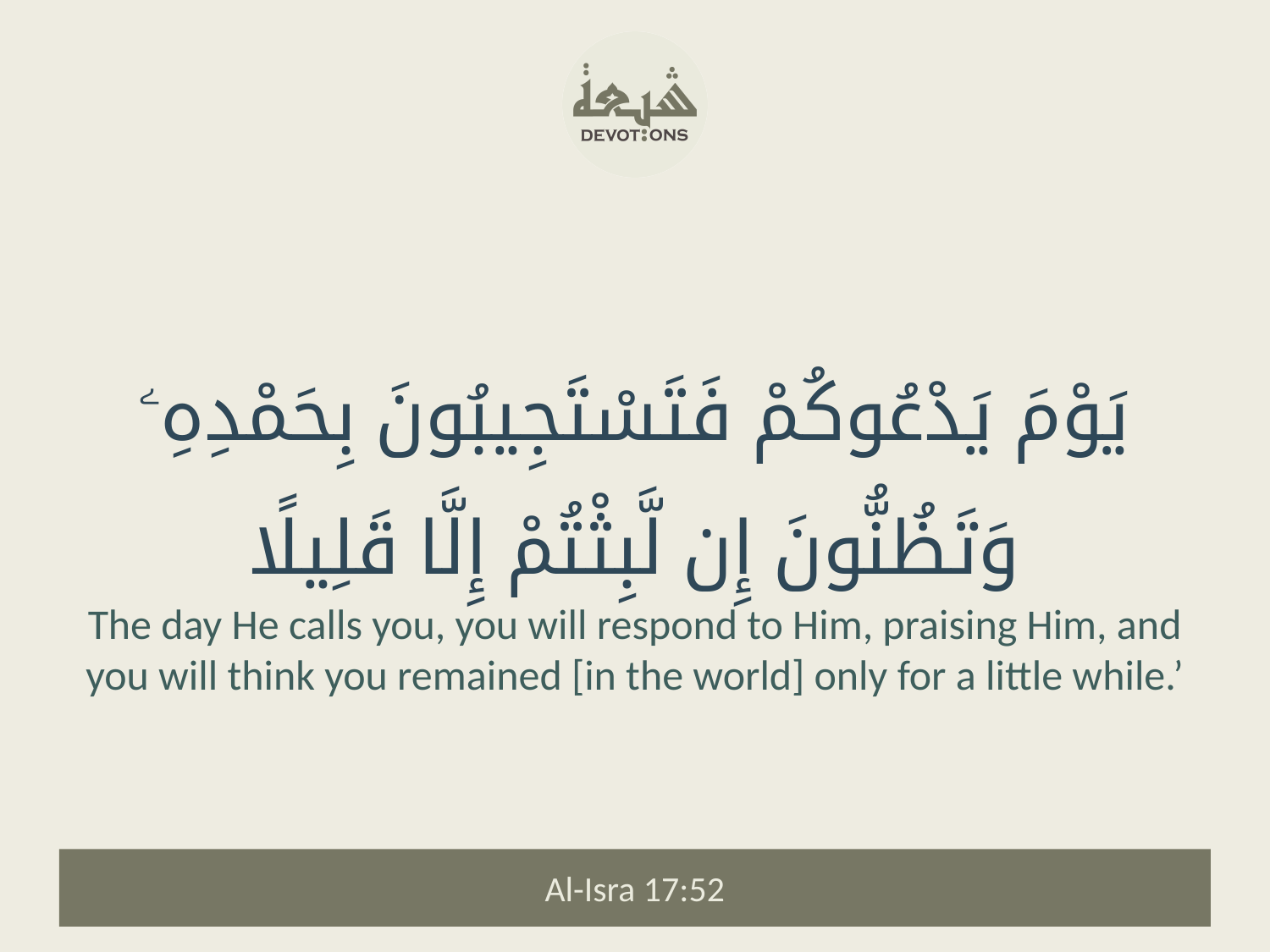

يَوْمَ يَدْعُوكُمْ فَتَسْتَجِيبُونَ بِحَمْدِهِۦ وَتَظُنُّونَ إِن لَّبِثْتُمْ إِلَّا قَلِيلًا
The day He calls you, you will respond to Him, praising Him, and you will think you remained [in the world] only for a little while.’
Al-Isra 17:52